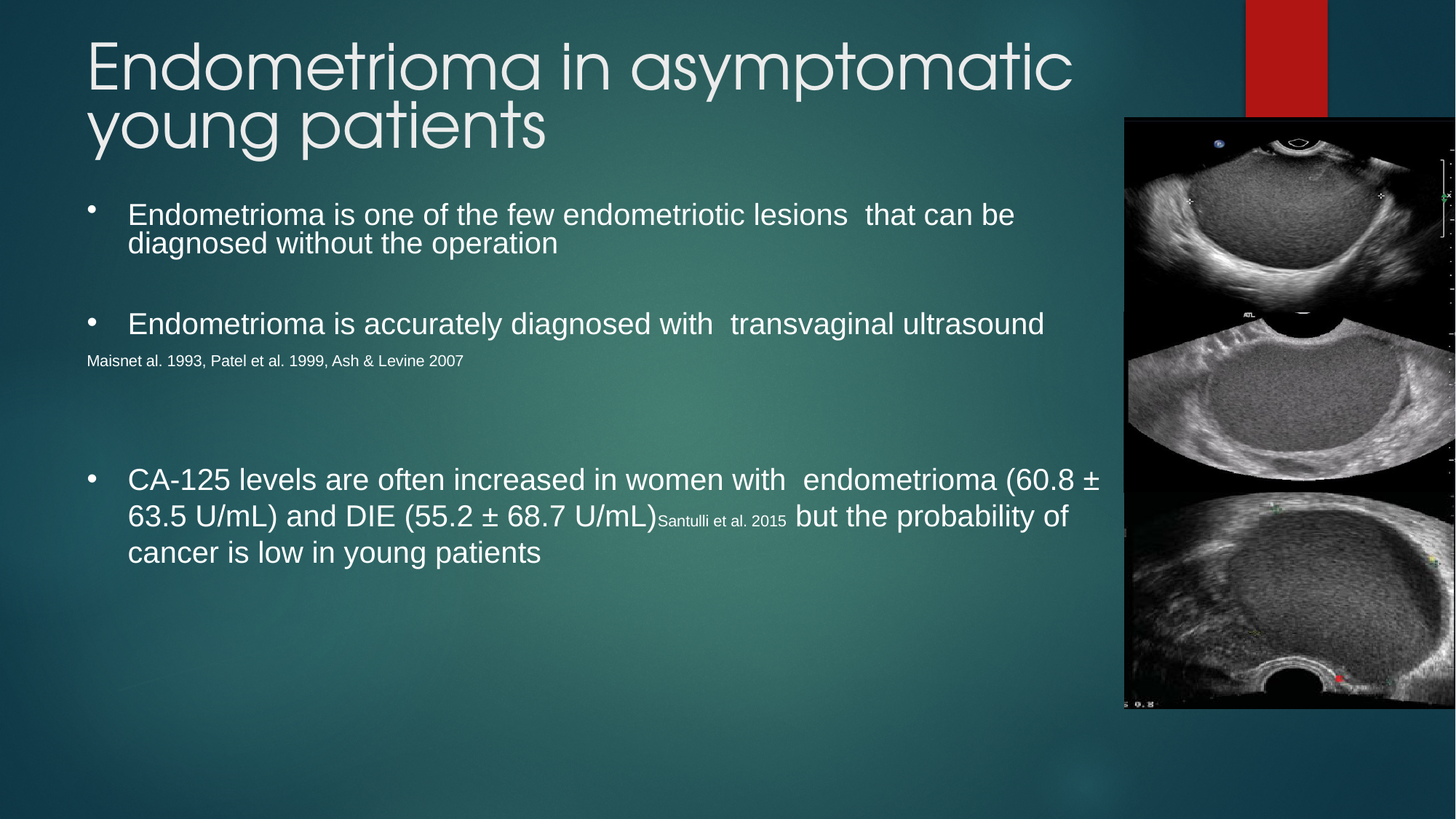

# Endometrioma in asymptomatic  young patients

Endometrioma is one of the few endometriotic lesions  that can be diagnosed without the operation

Endometrioma is accurately diagnosed with  transvaginal ultrasound
Maisnet al. 1993, Patel et al. 1999, Ash & Levine 2007

CA-125 levels are often increased in women with  endometrioma (60.8 ± 63.5 U/mL) and DIE (55.2 ± 68.7 U/mL)Santulli et al. 2015  but the probability of cancer is low in young patients